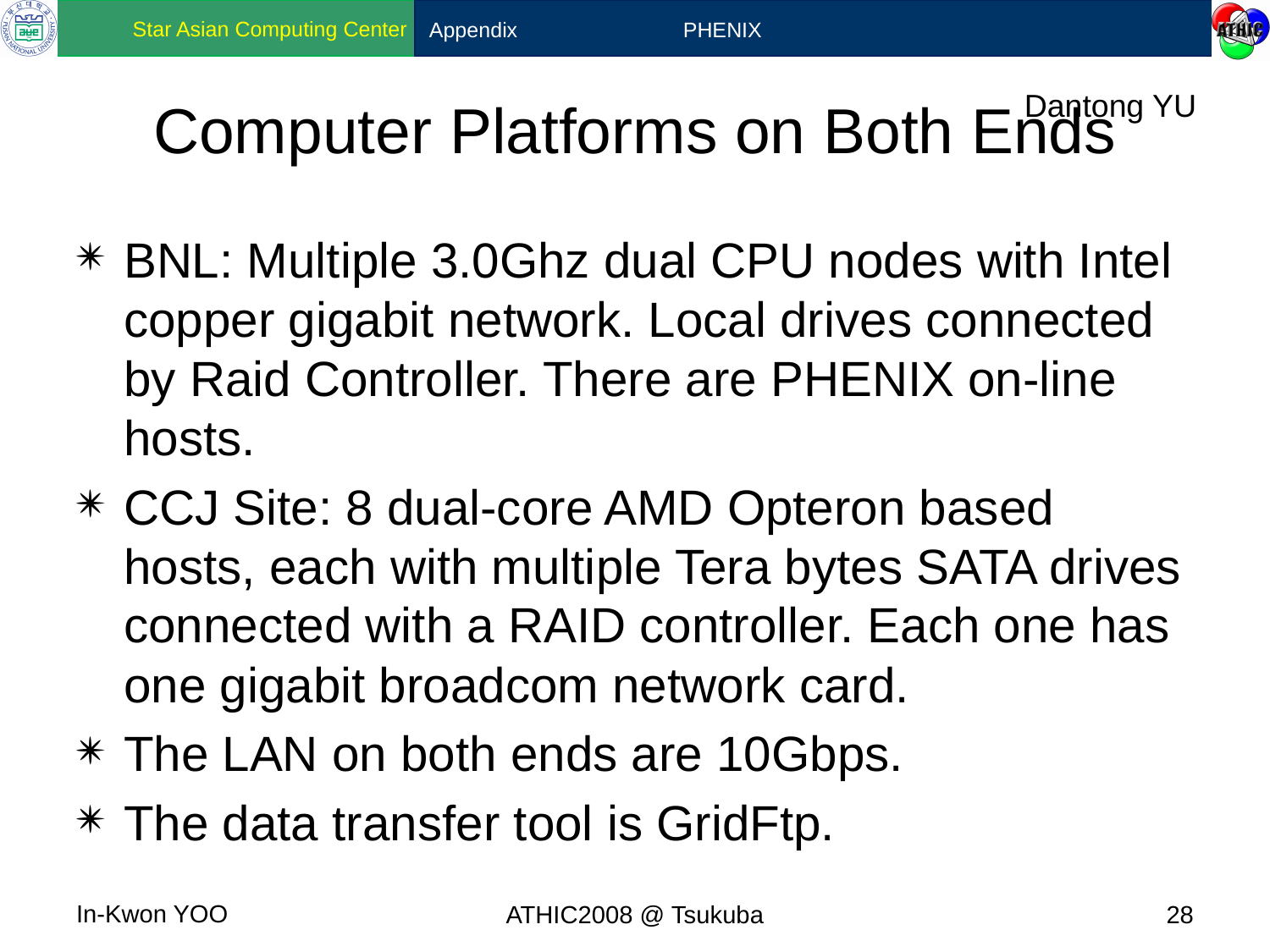

Appendix 		PHENIX
# Computer Platforms on Both Ends
Dantong YU
BNL: Multiple 3.0Ghz dual CPU nodes with Intel copper gigabit network. Local drives connected by Raid Controller. There are PHENIX on-line hosts.
CCJ Site: 8 dual-core AMD Opteron based hosts, each with multiple Tera bytes SATA drives connected with a RAID controller. Each one has one gigabit broadcom network card.
The LAN on both ends are 10Gbps.
The data transfer tool is GridFtp.
ATHIC2008 @ Tsukuba
28
In-Kwon YOO